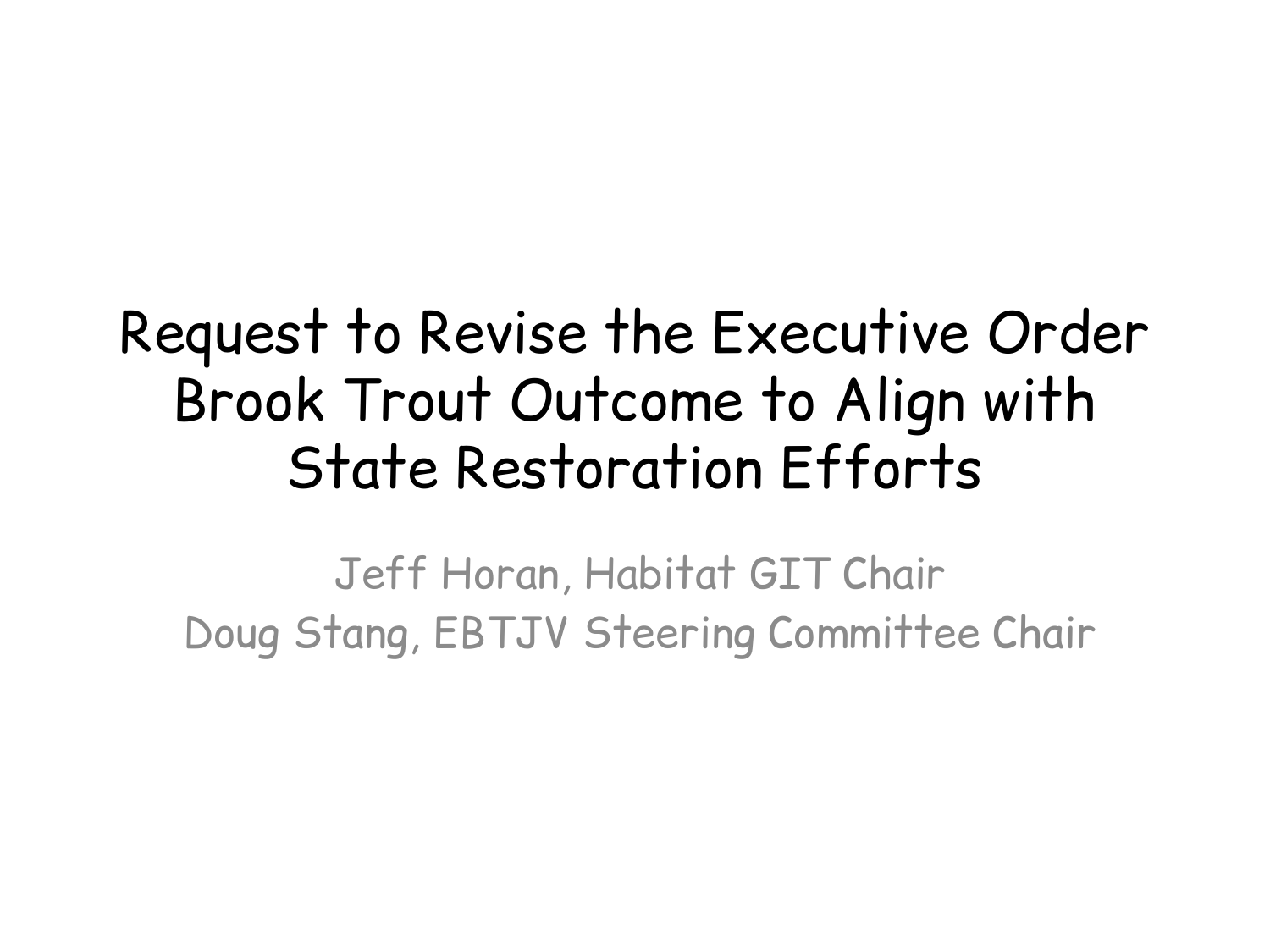

# Request to Revise the Executive Order Brook Trout Outcome to Align with State Restoration Efforts
Jeff Horan, Habitat GIT Chair
Doug Stang, EBTJV Steering Committee Chair